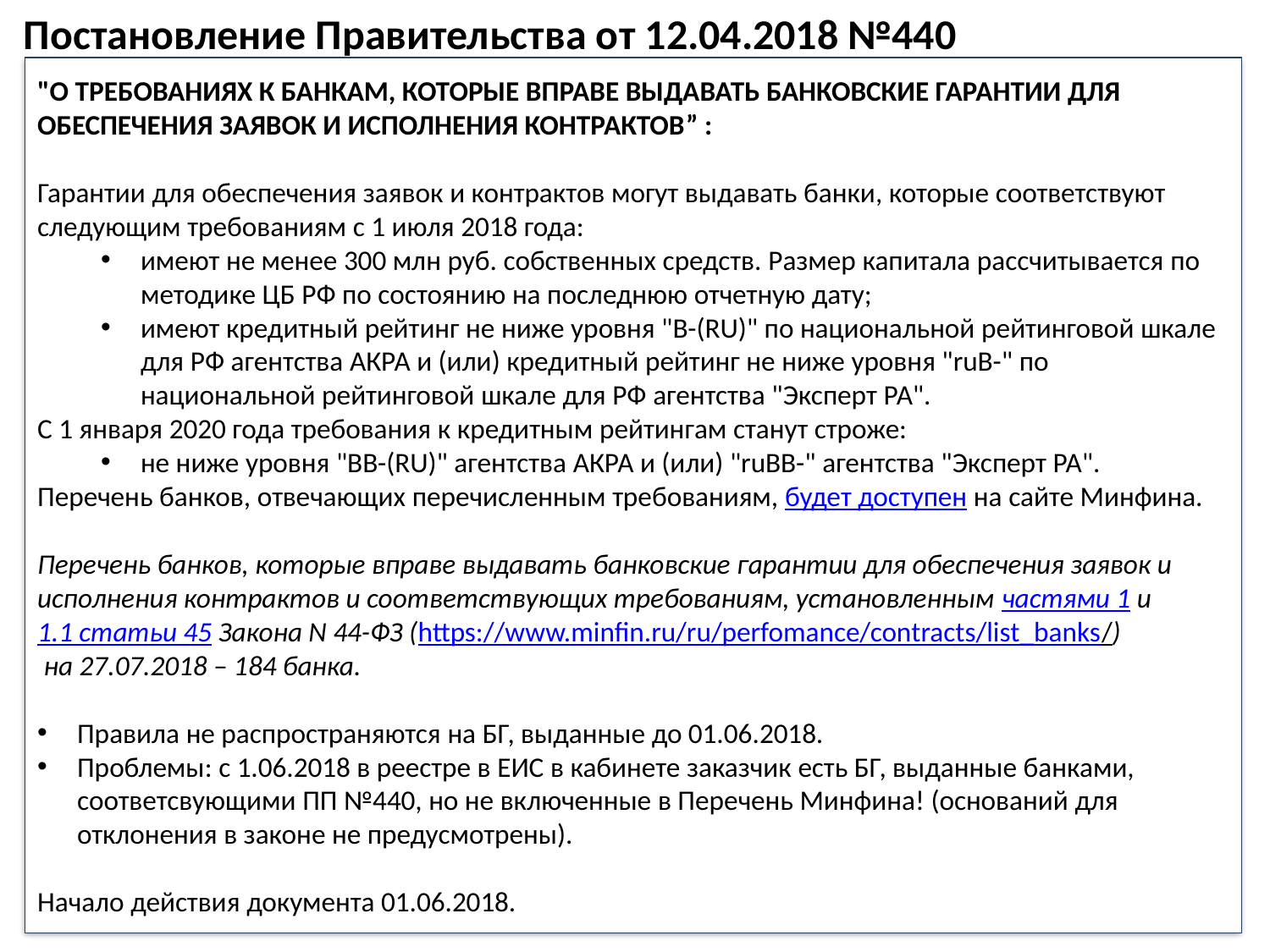

Постановление Правительства от 12.04.2018 №440

"О ТРЕБОВАНИЯХ К БАНКАМ, КОТОРЫЕ ВПРАВЕ ВЫДАВАТЬ БАНКОВСКИЕ ГАРАНТИИ ДЛЯ ОБЕСПЕЧЕНИЯ ЗАЯВОК И ИСПОЛНЕНИЯ КОНТРАКТОВ” :

Гарантии для обеспечения заявок и контрактов могут выдавать банки, которые соответствуют следующим требованиям с 1 июля 2018 года:
имеют не менее 300 млн руб. собственных средств. Размер капитала рассчитывается по методике ЦБ РФ по состоянию на последнюю отчетную дату;
имеют кредитный рейтинг не ниже уровня "B-(RU)" по национальной рейтинговой шкале для РФ агентства АКРА и (или) кредитный рейтинг не ниже уровня "ruB-" по национальной рейтинговой шкале для РФ агентства "Эксперт РА".
С 1 января 2020 года требования к кредитным рейтингам станут строже:
не ниже уровня "BB-(RU)" агентства АКРА и (или) "ruBB-" агентства "Эксперт РА".
Перечень банков, отвечающих перечисленным требованиям, будет доступен на сайте Минфина.

Перечень банков, которые вправе выдавать банковские гарантии для обеспечения заявок и исполнения контрактов и соответствующих требованиям, установленным частями 1 и 1.1 статьи 45 Закона N 44-ФЗ (https://www.minfin.ru/ru/perfomance/contracts/list_banks/)
 на 27.07.2018 – 184 банка.

Правила не распространяются на БГ, выданные до 01.06.2018.
Проблемы: с 1.06.2018 в реестре в ЕИС в кабинете заказчик есть БГ, выданные банками, соответсвующими ПП №440, но не включенные в Перечень Минфина! (оснований для отклонения в законе не предусмотрены).

Начало действия документа 01.06.2018.

42